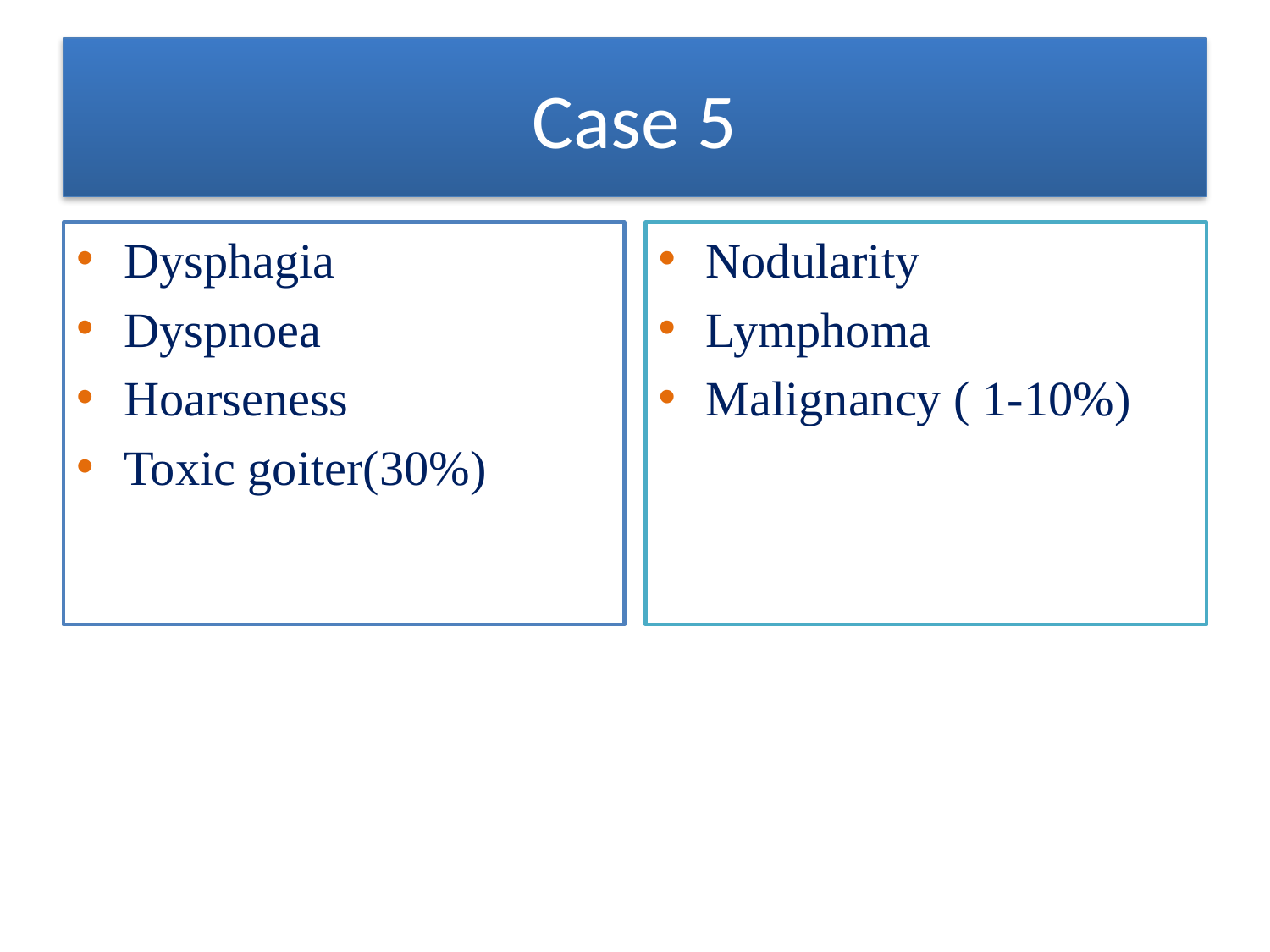

# Case 5
Dysphagia
Dyspnoea
Hoarseness
Toxic goiter(30%)

Nodularity
Lymphoma
Malignancy ( 1-10%)